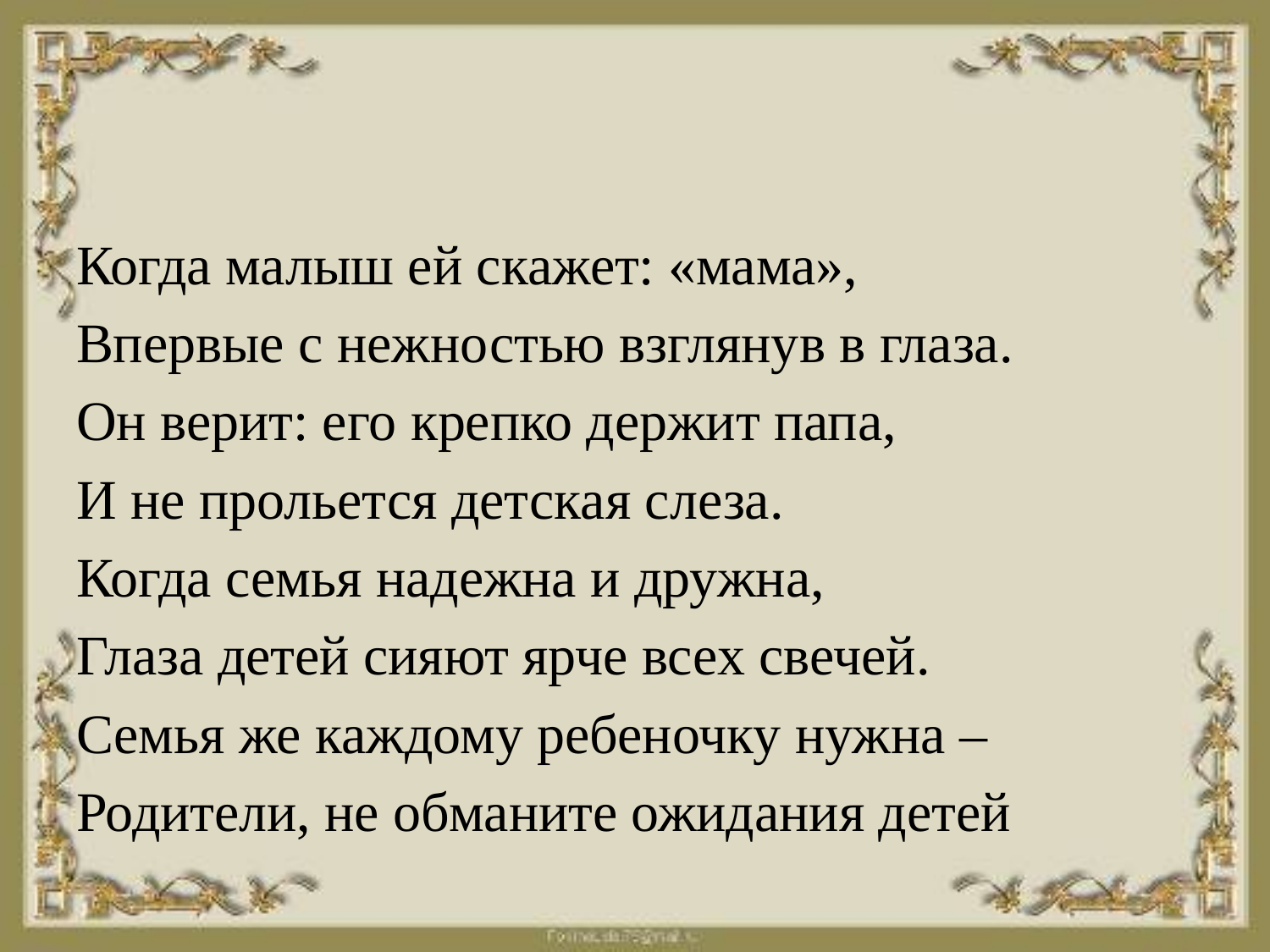

#
Когда малыш ей скажет: «мама»,
Впервые с нежностью взглянув в глаза.
Он верит: его крепко держит папа,
И не прольется детская слеза.
Когда семья надежна и дружна,
Глаза детей сияют ярче всех свечей.
Семья же каждому ребеночку нужна –
Родители, не обманите ожидания детей